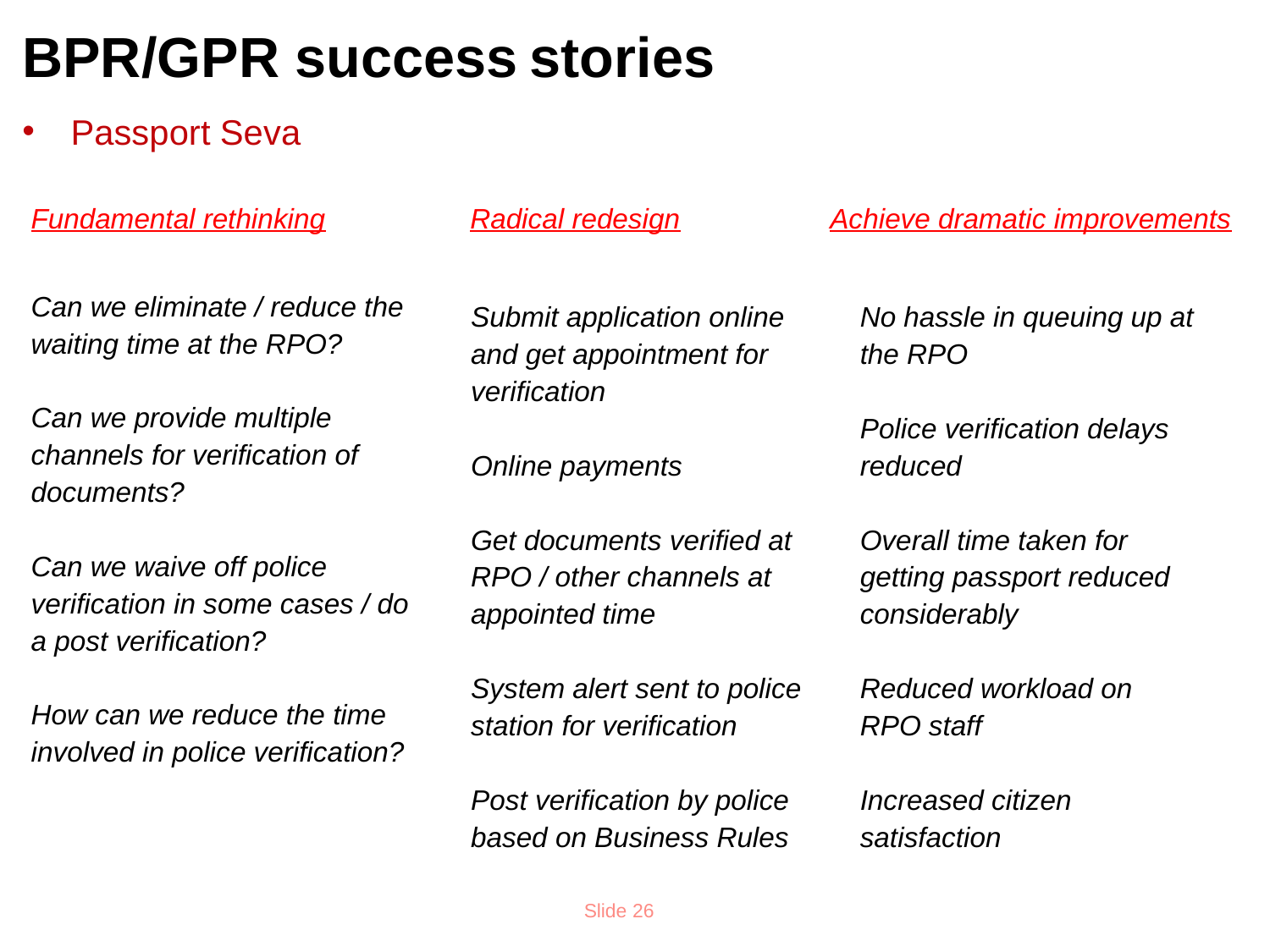

# BPR/GPR success stories
Passport Seva

Fundamental rethinking
Radical redesign
Achieve dramatic improvements
Can we eliminate / reduce the waiting time at the RPO?

Can we provide multiple channels for verification of documents?

Can we waive off police verification in some cases / do a post verification?

How can we reduce the time involved in police verification?

Submit application online and get appointment for verification

Online payments

Get documents verified at RPO / other channels at appointed time

System alert sent to police station for verification

Post verification by police based on Business Rules

No hassle in queuing up at the RPO

Police verification delays reduced

Overall time taken for getting passport reduced considerably

Reduced workload on RPO staff

Increased citizen satisfaction